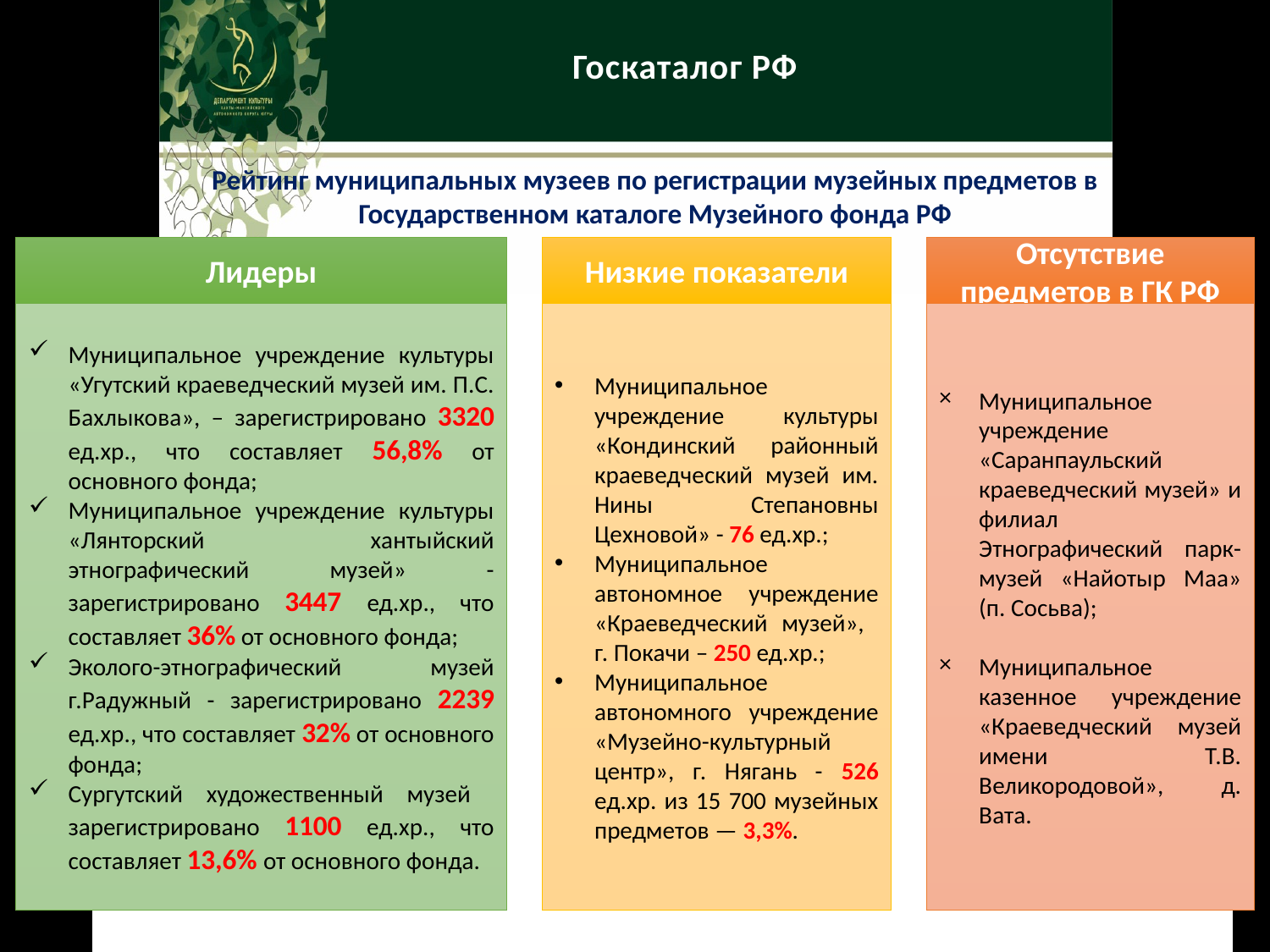

Госкаталог РФ
Рейтинг муниципальных музеев по регистрации музейных предметов в Государственном каталоге Музейного фонда РФ
Лидеры
Муниципальное учреждение культуры «Угутский краеведческий музей им. П.С. Бахлыкова», – зарегистрировано 3320 ед.хр., что составляет 56,8% от основного фонда;
Муниципальное учреждение культуры «Лянторский хантыйский этнографический музей» - зарегистрировано 3447 ед.хр., что составляет 36% от основного фонда;
Эколого-этнографический музей г.Радужный - зарегистрировано 2239 ед.хр., что составляет 32% от основного фонда;
Сургутский художественный музей  зарегистрировано 1100 ед.хр., что составляет 13,6% от основного фонда.
Низкие показатели
Муниципальное учреждение культуры «Кондинский районный краеведческий музей им. Нины Степановны Цехновой» - 76 ед.хр.;
Муниципальное автономное учреждение «Краеведческий музей»,  г. Покачи – 250 ед.хр.;
Муниципальное автономного учреждение «Музейно-культурный центр», г. Нягань - 526 ед.хр. из 15 700 музейных предметов — 3,3%.
Отсутствие предметов в ГК РФ
Муниципальное учреждение «Саранпаульский краеведческий музей» и филиал Этнографический парк-музей «Найотыр Маа» (п. Сосьва);

Муниципальное казенное учреждение «Краеведческий музей имени  Т.В. Великородовой», д. Вата.